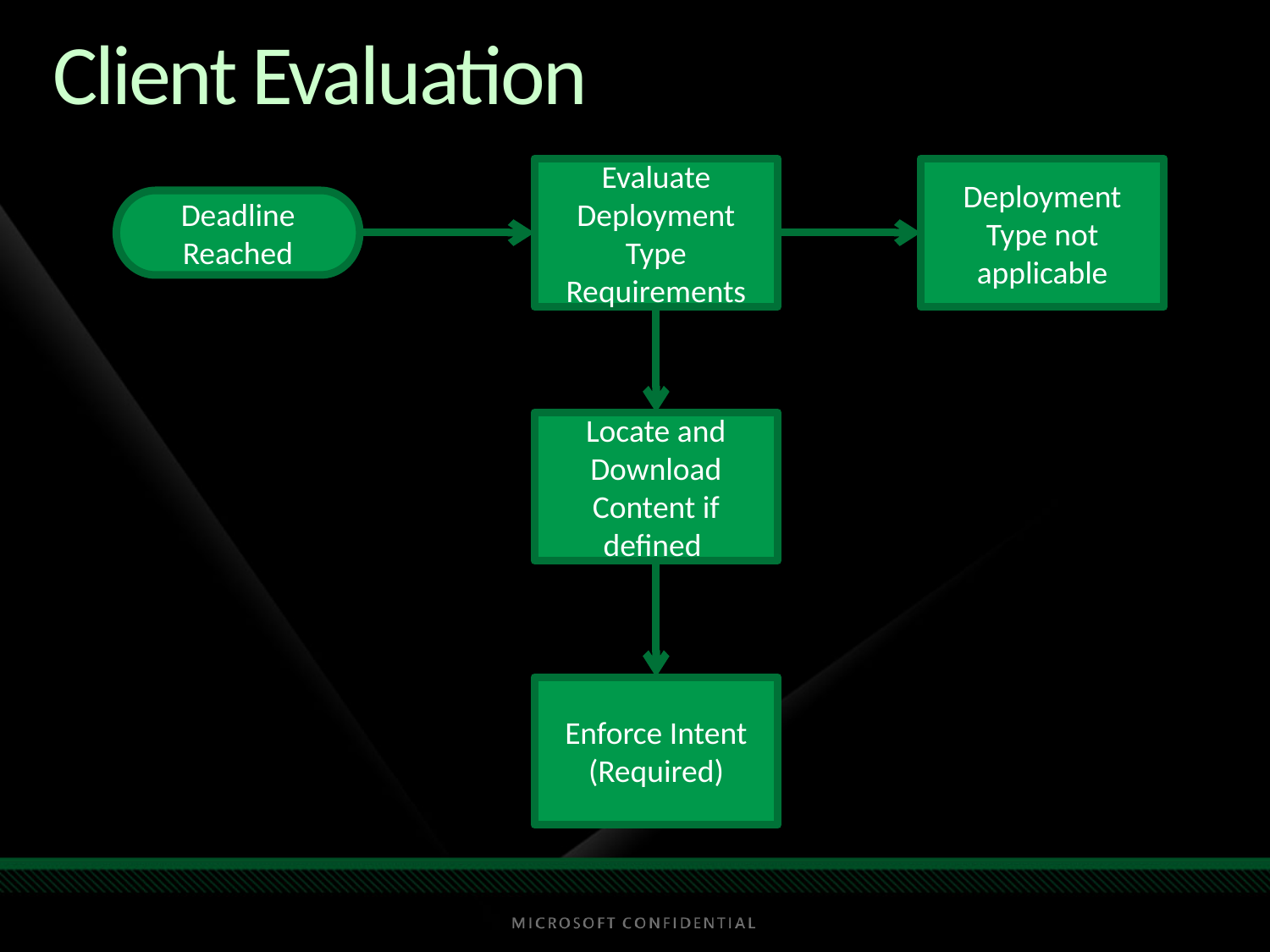

# Client Evaluation
Evaluate Deployment Type Requirements
Deployment Type not applicable
Deadline Reached
Locate and Download Content if defined
Enforce Intent (Required)